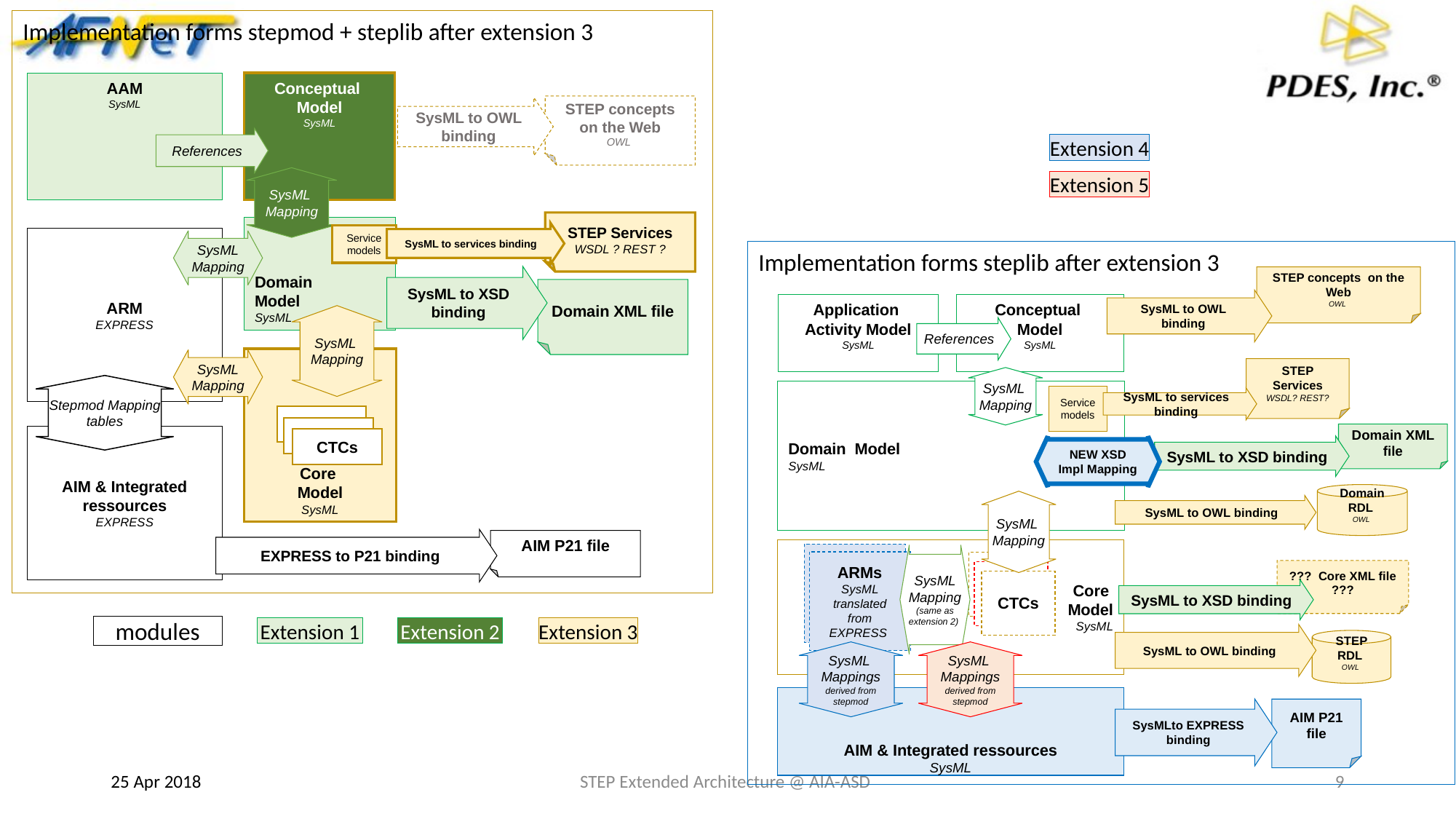

Implementation forms stepmod + steplib after extension 3
AAM
SysML
Conceptual
Model
SysML
STEP concepts on the Web
OWL
SysML to OWL binding
References
Extension 4
SysML
Mapping
Extension 5
STEP Services
WSDL ? REST ?
Domain
Model
SysML
SysML to services binding
Service models
ARM
EXPRESS
SysML
Mapping
Implementation forms steplib after extension 3
SysML to XSD binding
STEP concepts  on the Web
OWL
Domain XML file
SysML to OWL binding
Application
Activity Model
SysML
Conceptual
Model
SysML
SysML
Mapping
References
Core
Model
SysML
SysML
Mapping
STEP Services
WSDL? REST?
SysML
Mapping
Stepmod Mapping tables
Domain  Model
SysML
Service models
SysML to services binding
CTCs
CTCs
Domain XML file
AIM & Integrated ressources
EXPRESS
CTCs
SysML to XSD binding
NEW XSD Impl Mapping
Domain RDL
OWL
SysML
Mapping
SysML to OWL binding
EXPRESS to P21 binding
AIM P21 file

Core
Model
SysML
ARMs
SysML
SysML
Mapping
(same as extension 2)
ARMs
SysML translated from EXPRESS
CTCs
???  Core XML file ???
CTCs
CTCs
SysML to XSD binding
modules
Extension 1
Extension 2
Extension 3
SysML to OWL binding
STEP RDL
OWL
SysML
Mappings
derived from stepmod
SysML
Mappings
derived from stepmod
AIM & Integrated ressources
SysML
SysMLto EXPRESS binding
AIM P21 file

25 Apr 2018
STEP Extended Architecture @ AIA-ASD
9